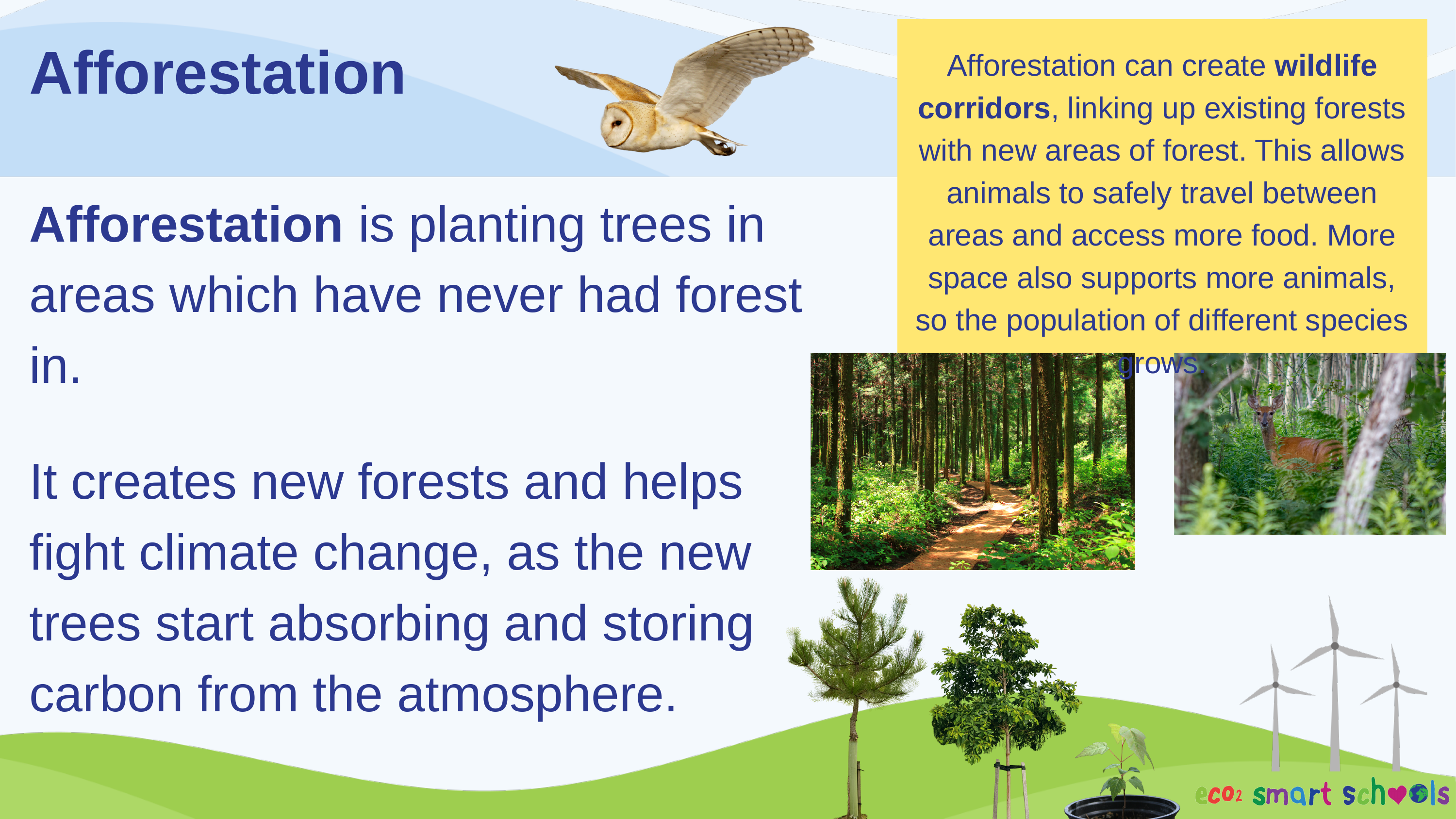

Afforestation
Afforestation can create wildlife corridors, linking up existing forests with new areas of forest. This allows animals to safely travel between areas and access more food. More space also supports more animals, so the population of different species grows.
Afforestation is planting trees in areas which have never had forest in.

It creates new forests and helps fight climate change, as the new trees start absorbing and storing carbon from the atmosphere.